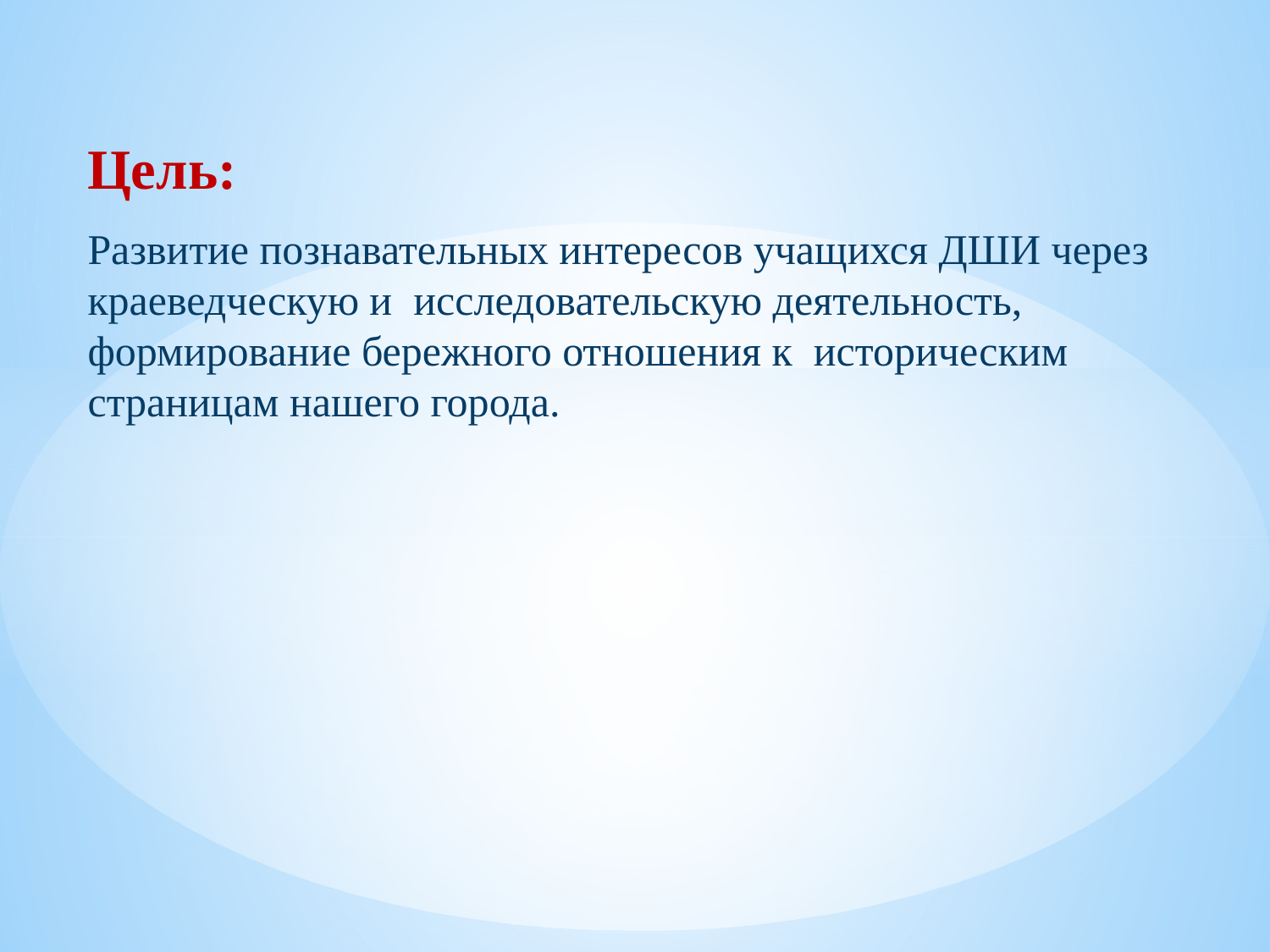

Цель:
Развитие познавательных интересов учащихся ДШИ через краеведческую и  исследовательскую деятельность, формирование бережного отношения к  историческим страницам нашего города.